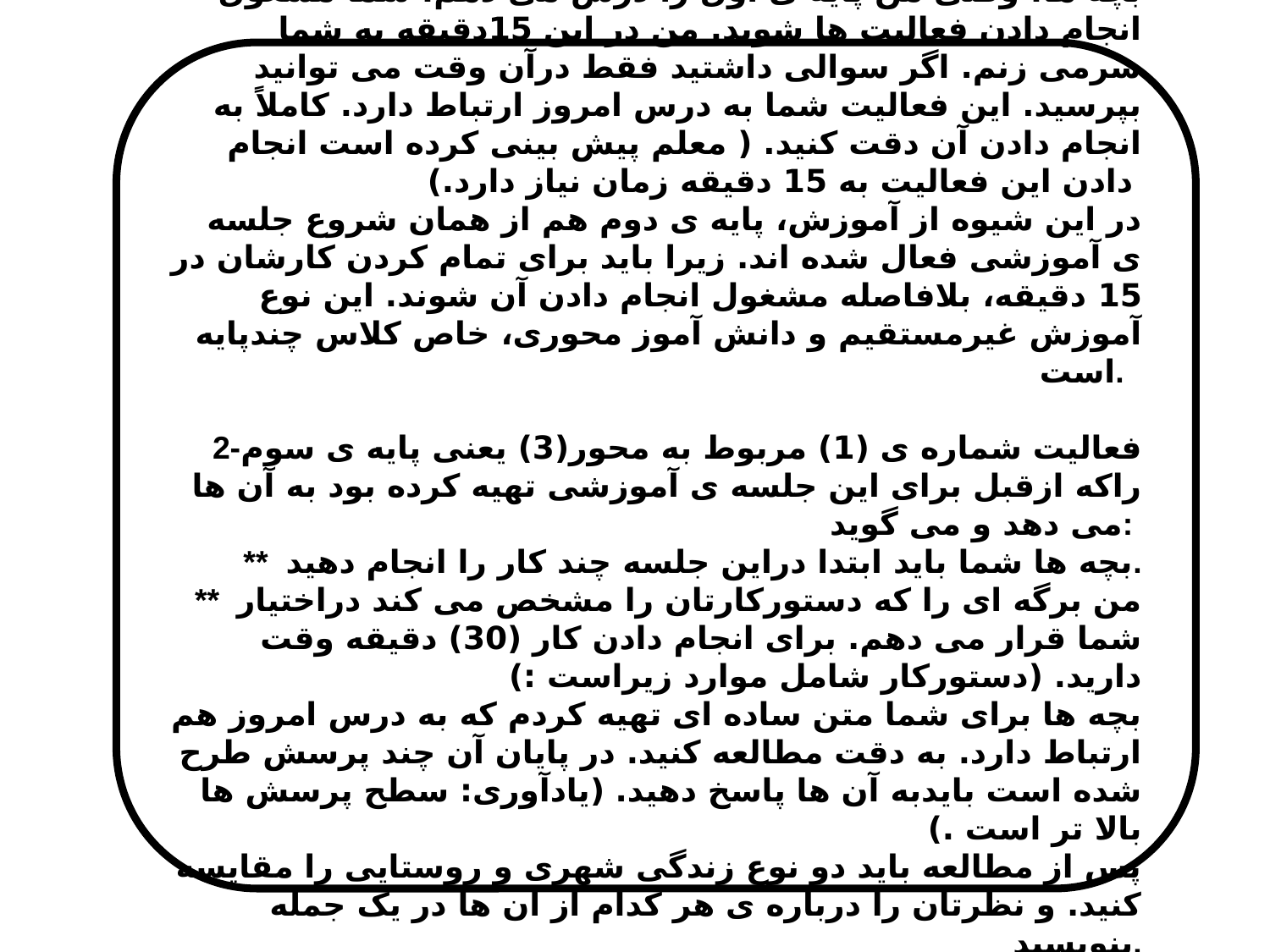

** بچه ها، وقتی من پایه ی اول را درس می دهم، شما مشغول انجام دادن فعالیت ها شوید. من در این 15دقیقه به شما سرمی زنم. اگر سوالی داشتید فقط درآن وقت می توانید بپرسید. این فعالیت شما به درس امروز ارتباط دارد. کاملاً به انجام دادن آن دقت کنید. ( معلم پیش بینی کرده است انجام دادن این فعالیت به 15 دقیقه زمان نیاز دارد.)
در این شیوه از آموزش، پایه ی دوم هم از همان شروع جلسه ی آموزشی فعال شده اند. زیرا باید برای تمام کردن کارشان در 15 دقیقه، بلافاصله مشغول انجام دادن آن شوند. این نوع آموزش غیرمستقیم و دانش آموز محوری، خاص کلاس چندپایه است.

2-فعالیت شماره ی (1) مربوط به محور(3) یعنی پایه ی سوم راکه ازقبل برای این جلسه ی آموزشی تهیه کرده بود به آن ها می دهد و می گوید:
**  بچه ها شما باید ابتدا دراین جلسه چند کار را انجام دهید.
**  من برگه ای را که دستورکارتان را مشخص می کند دراختیار شما قرار می دهم. برای انجام دادن کار (30) دقیقه وقت دارید. (دستورکار شامل موارد زیراست :)
بچه ها برای شما متن ساده ای تهیه کردم که به درس امروز هم ارتباط دارد. به دقت مطالعه کنید. در پایان آن چند پرسش طرح شده است بایدبه آن ها پاسخ دهید. (یادآوری: سطح پرسش ها بالا تر است .)
پس از مطالعه باید دو نوع زندگی شهری و روستایی را مقایسه کنید. و نظرتان را درباره ی هر کدام از آن ها در یک جمله بنویسید.